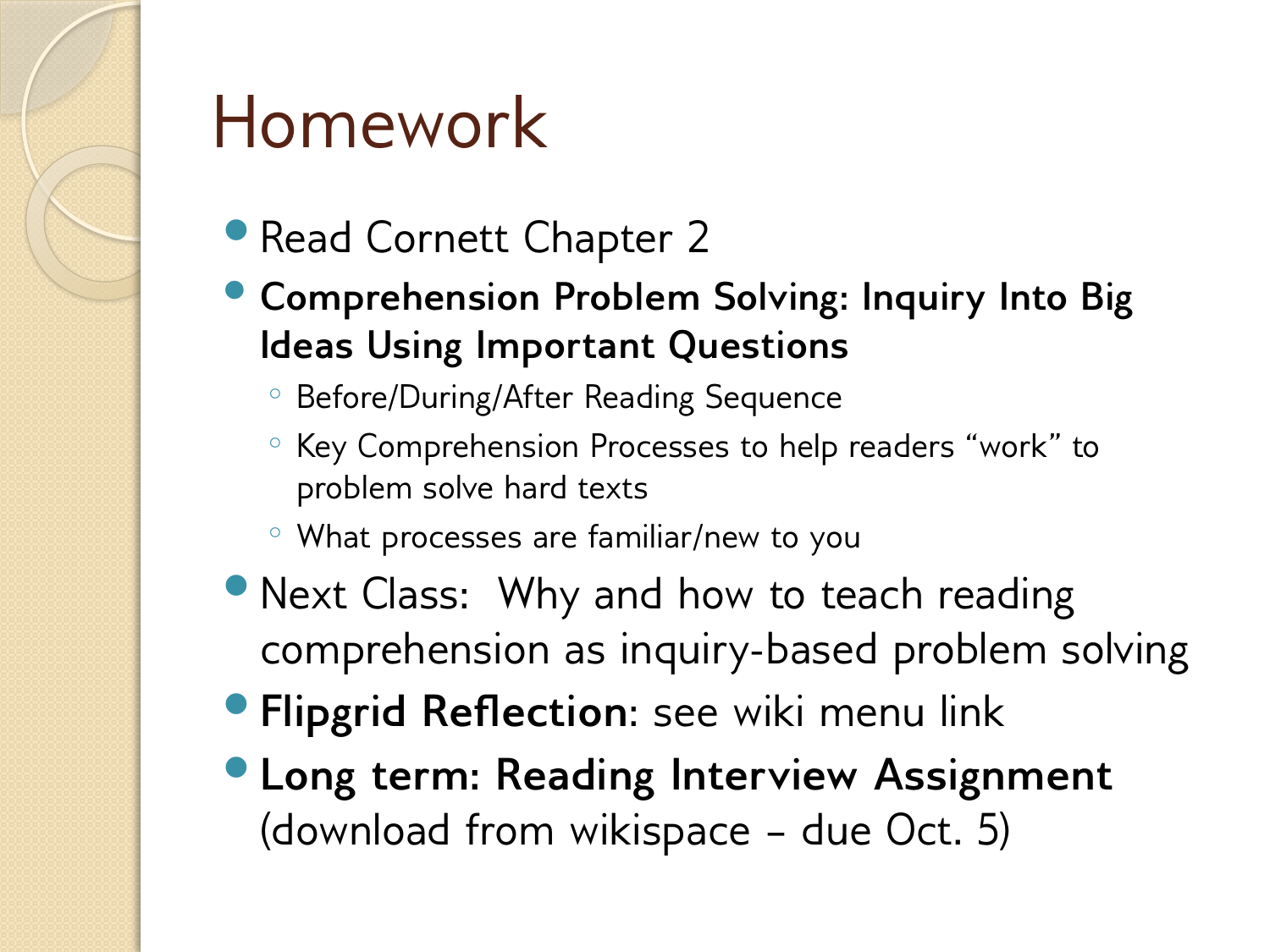

# Homework
Read Cornett Chapter 2
Comprehension Problem Solving: Inquiry Into Big Ideas Using Important Questions
Before/During/After Reading Sequence
Key Comprehension Processes to help readers “work” to problem solve hard texts
What processes are familiar/new to you
Next Class:  Why and how to teach reading comprehension as inquiry-based problem solving
Flipgrid Reflection: see wiki menu link
Long term: Reading Interview Assignment (download from wikispace – due Oct. 5)